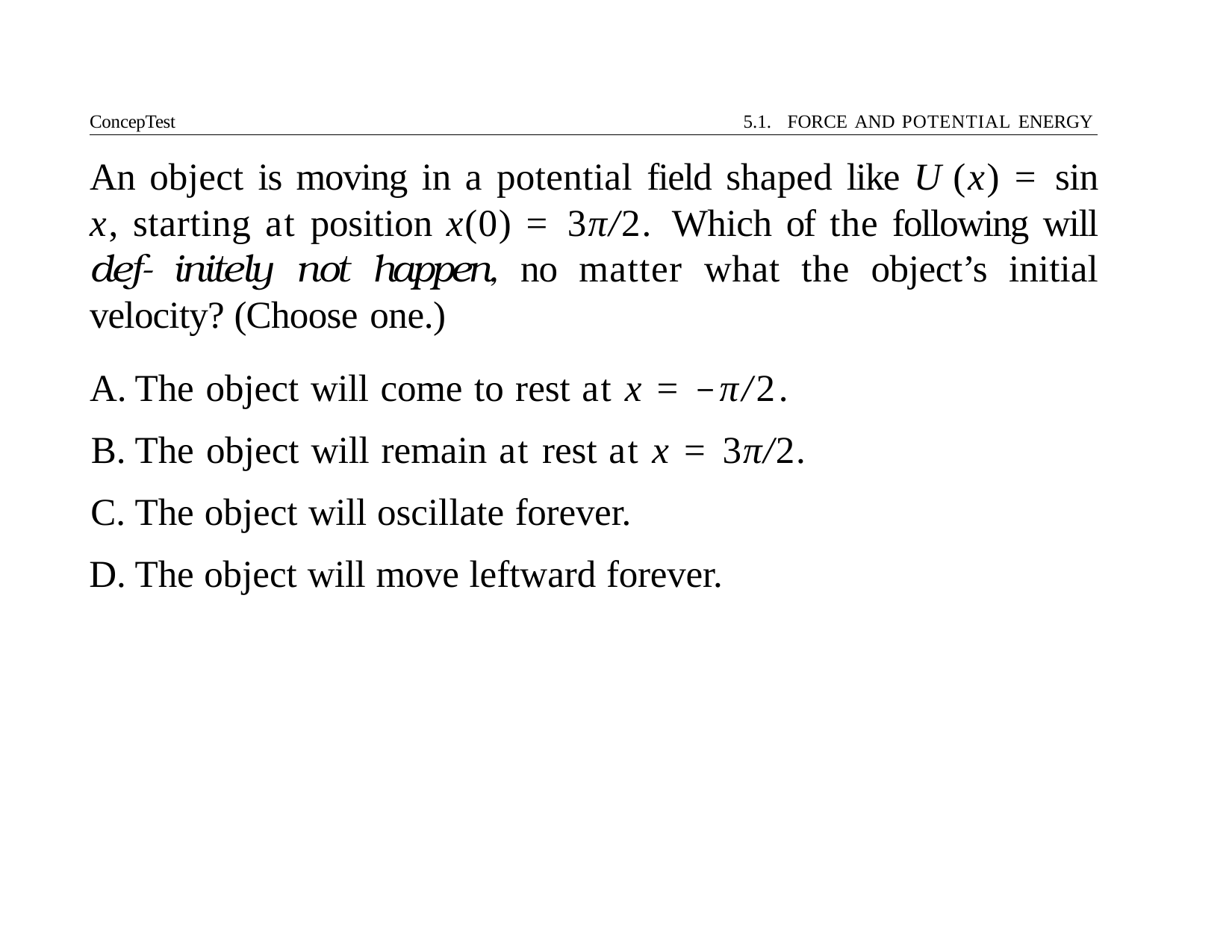

ConcepTest	5.1.  FORCE AND POTENTIAL ENERGY

# An object is moving in a potential field shaped like U (x) = sin x, starting at position x(0) = 3π/2. Which of the following will def- initely not happen, no matter what the object’s initial velocity? (Choose one.)
The object will come to rest at x = −π/2.
The object will remain at rest at x = 3π/2.
The object will oscillate forever.
The object will move leftward forever.